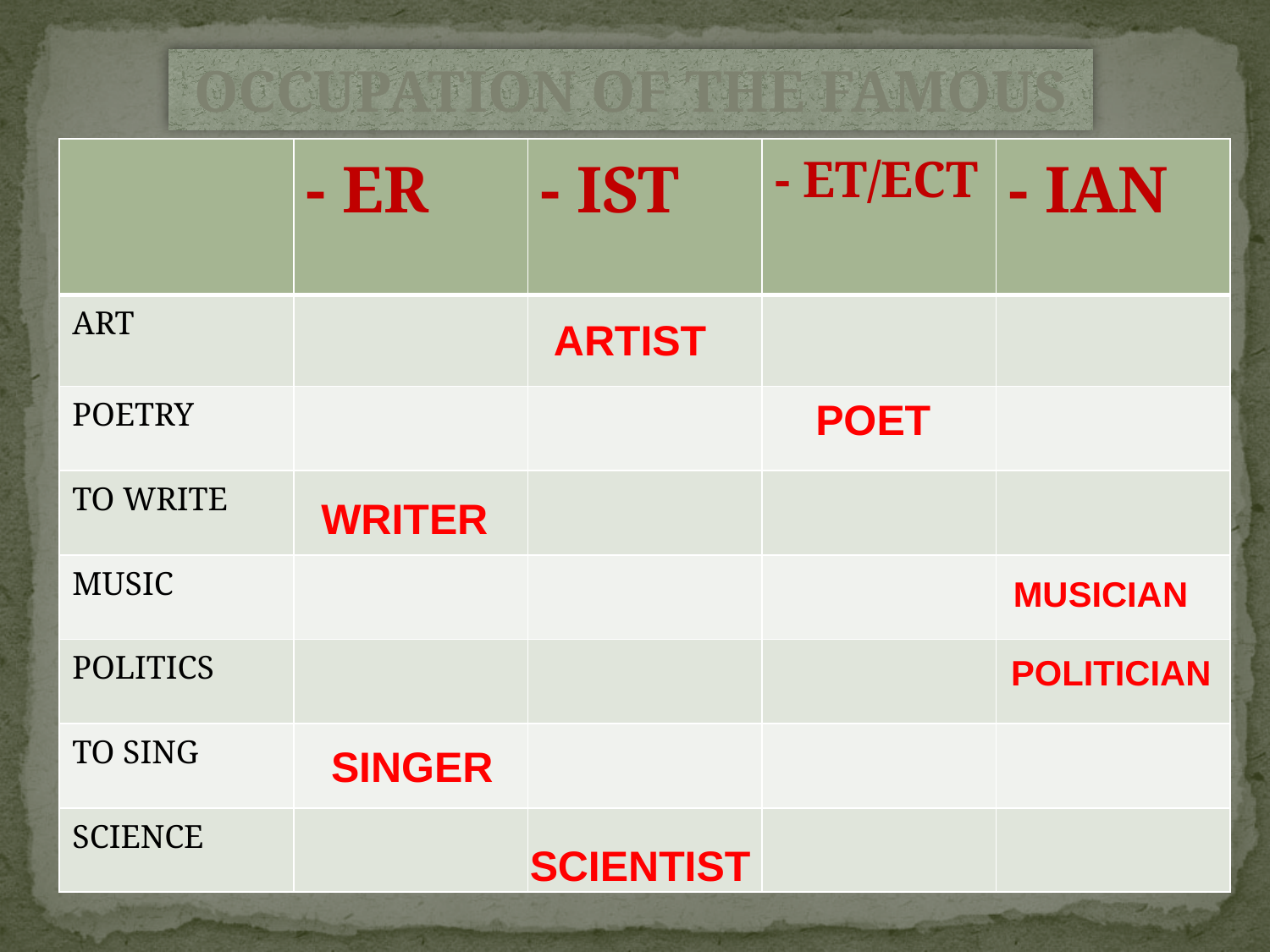

OCCUPATION OF THE FAMOUS
|  | - ER | - IST | - ET/ECT | - IAN |
| --- | --- | --- | --- | --- |
| ART |  |  |  |  |
| POETRY |  |  |  |  |
| TO WRITE |  |  |  |  |
| MUSIC |  |  |  |  |
| POLITICS |  |  |  |  |
| TO SING |  |  |  |  |
| SCIENCE |  |  |  |  |
ARTIST
POET
WRITER
MUSICIAN
POLITICIAN
SINGER
SCIENTIST